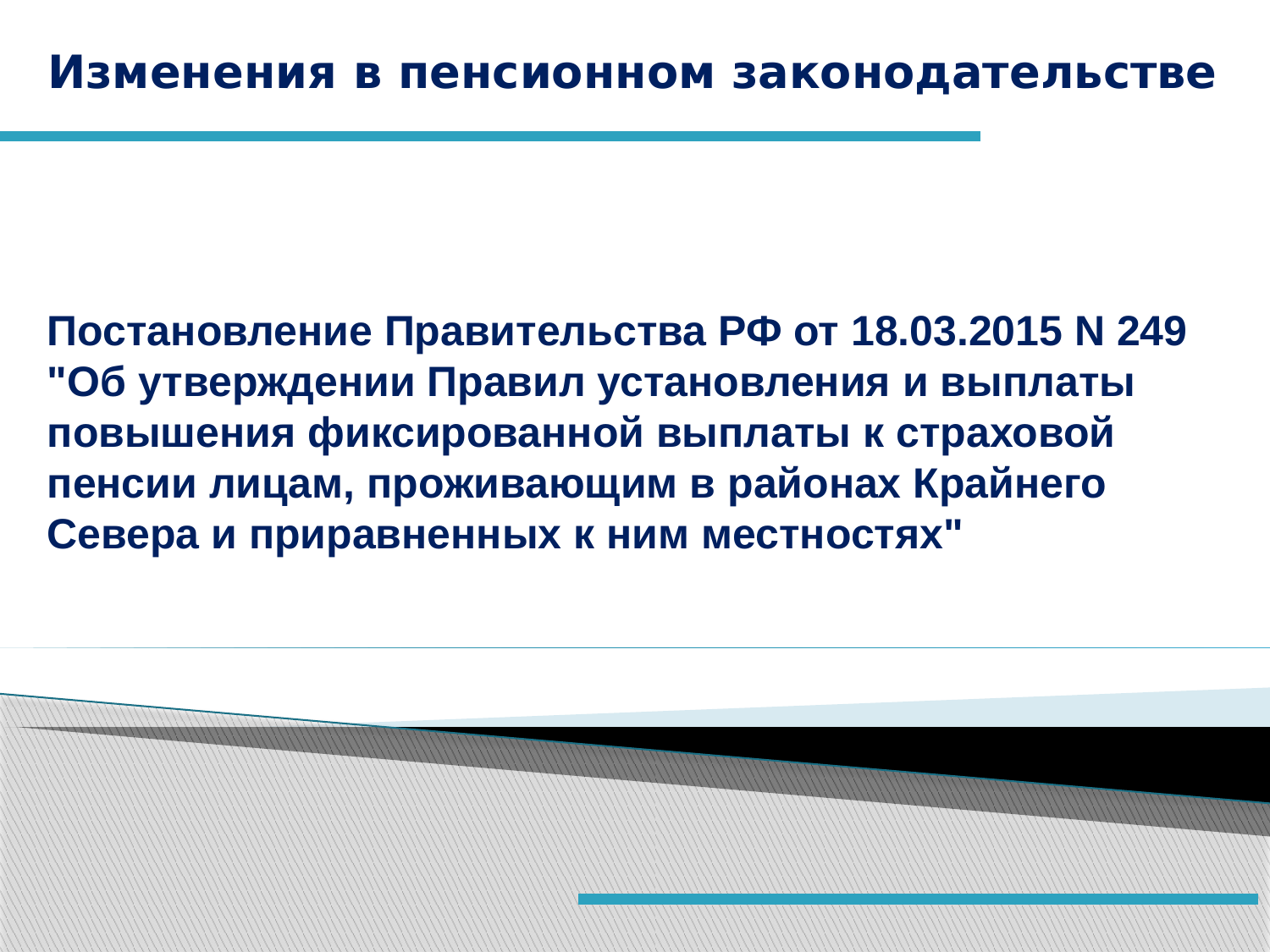

Изменения в пенсионном законодательстве

Постановление Правительства РФ от 18.03.2015 N 249 "Об утверждении Правил установления и выплаты повышения фиксированной выплаты к страховой пенсии лицам, проживающим в районах Крайнего Севера и приравненных к ним местностях"